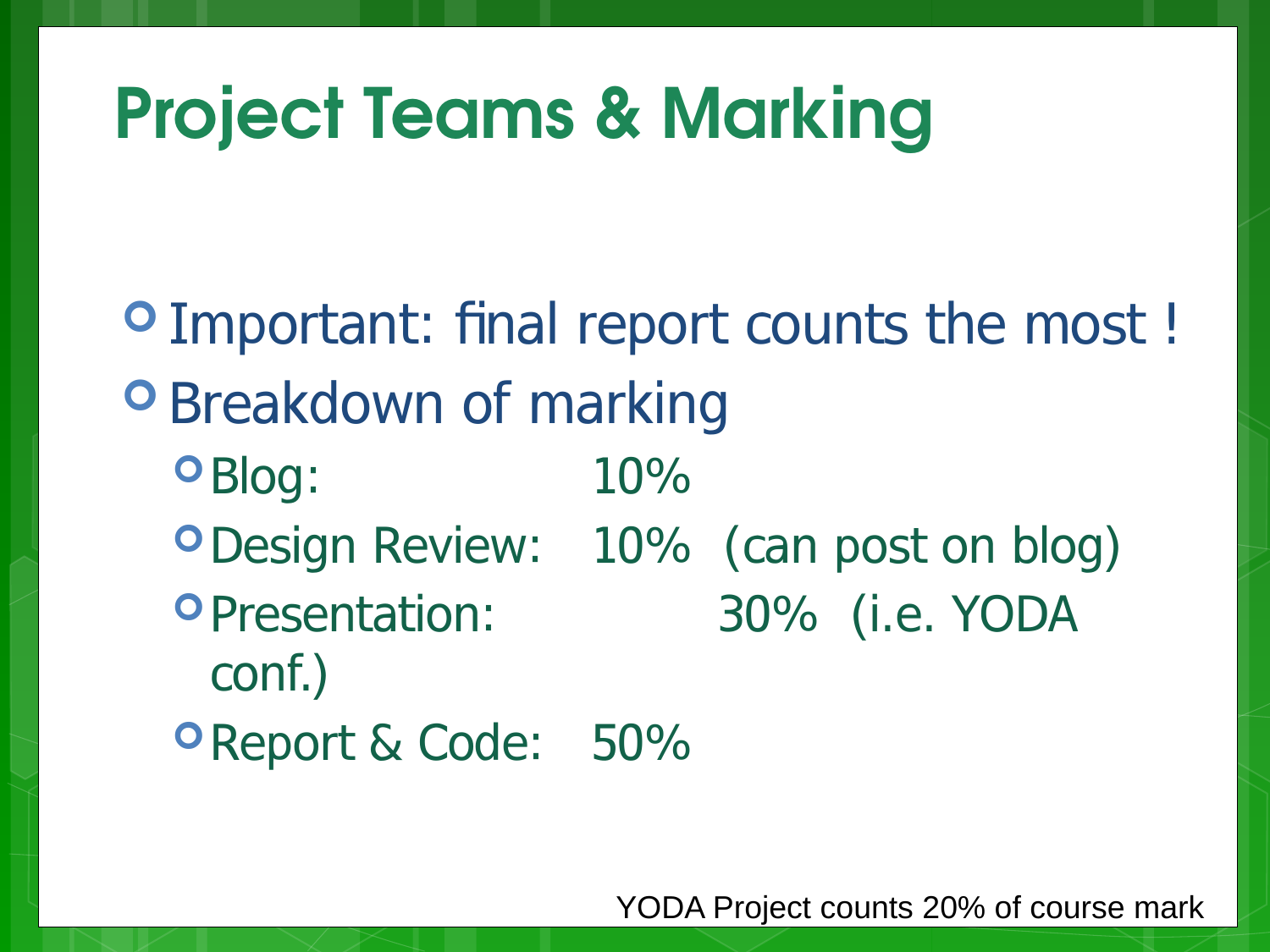

# Project Teams & Marking
Important: final report counts the most !
Breakdown of marking
Blog:			10%
Design Review:	10%  (can post on blog)
Presentation:		30%  (i.e. YODA conf.)
Report & Code:	50%
YODA Project counts 20% of course mark